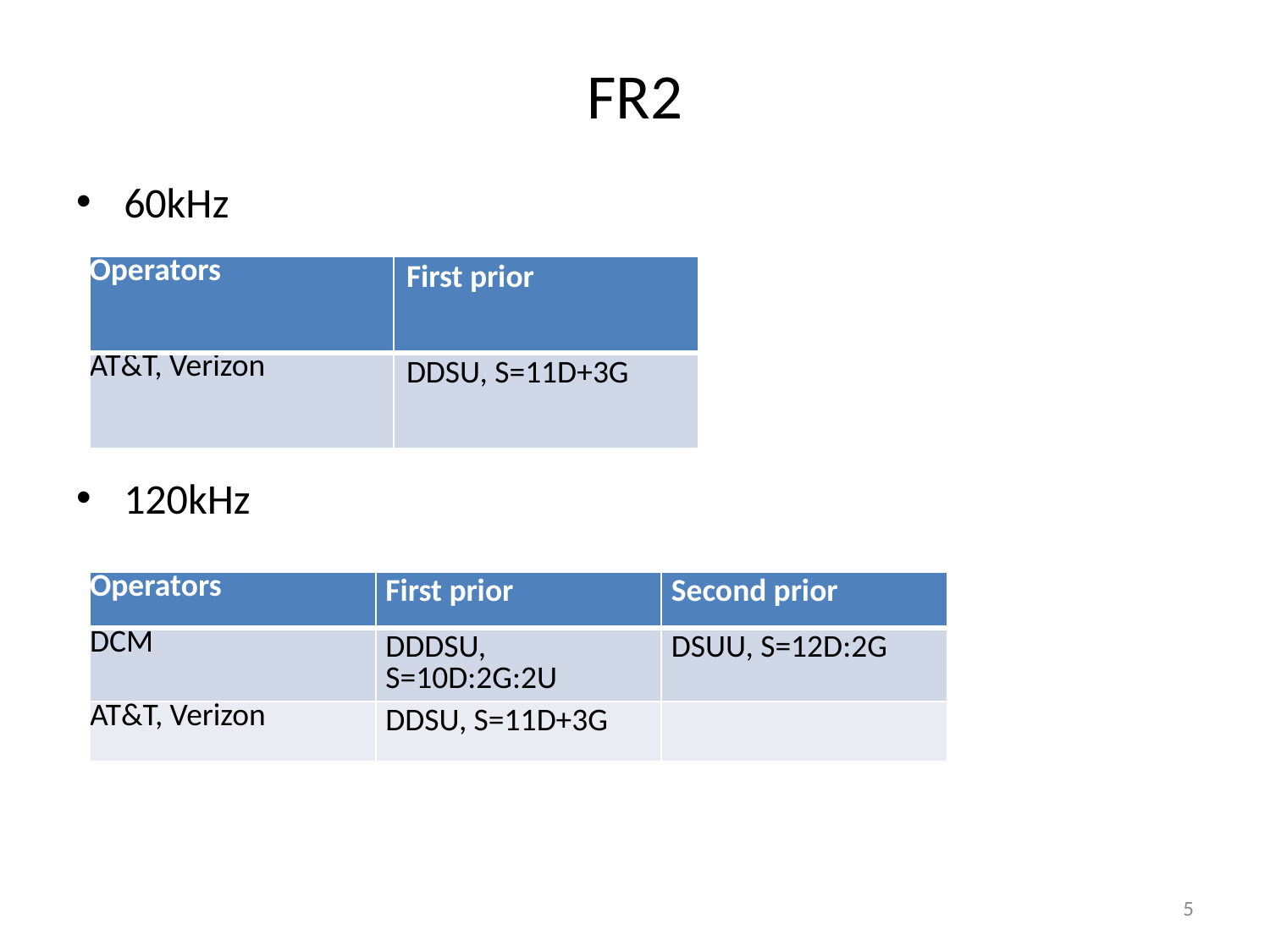

# FR2
60kHz

120kHz
| Operators | First prior |
| --- | --- |
| AT&T, Verizon | DDSU, S=11D+3G |
| Operators | First prior | Second prior |
| --- | --- | --- |
| DCM | DDDSU, S=10D:2G:2U | DSUU, S=12D:2G |
| AT&T, Verizon | DDSU, S=11D+3G |  |
5